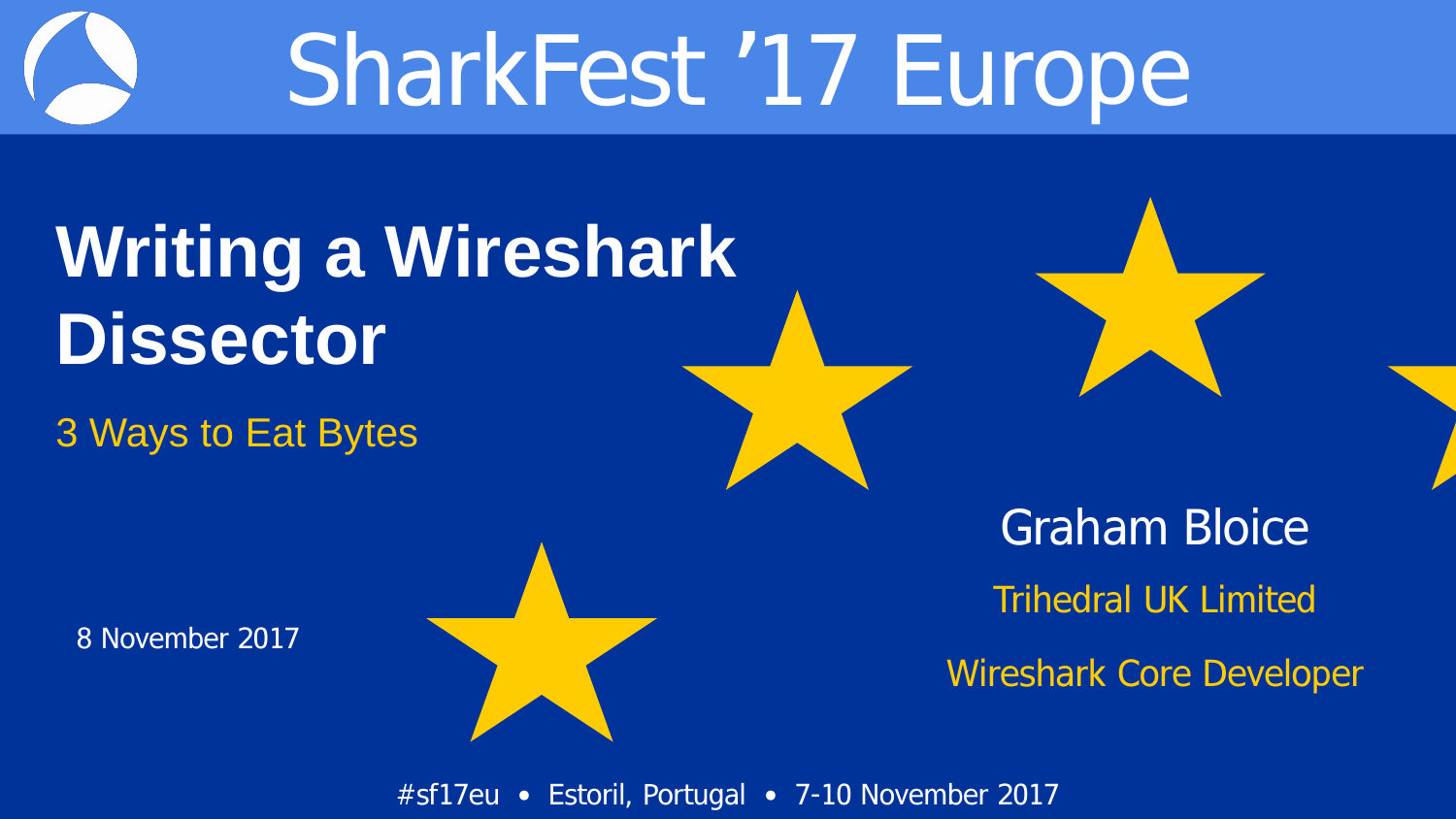

# Writing a Wireshark Dissector
3 Ways to Eat Bytes
Graham Bloice
Trihedral UK Limited
8 November 2017
Wireshark Core Developer